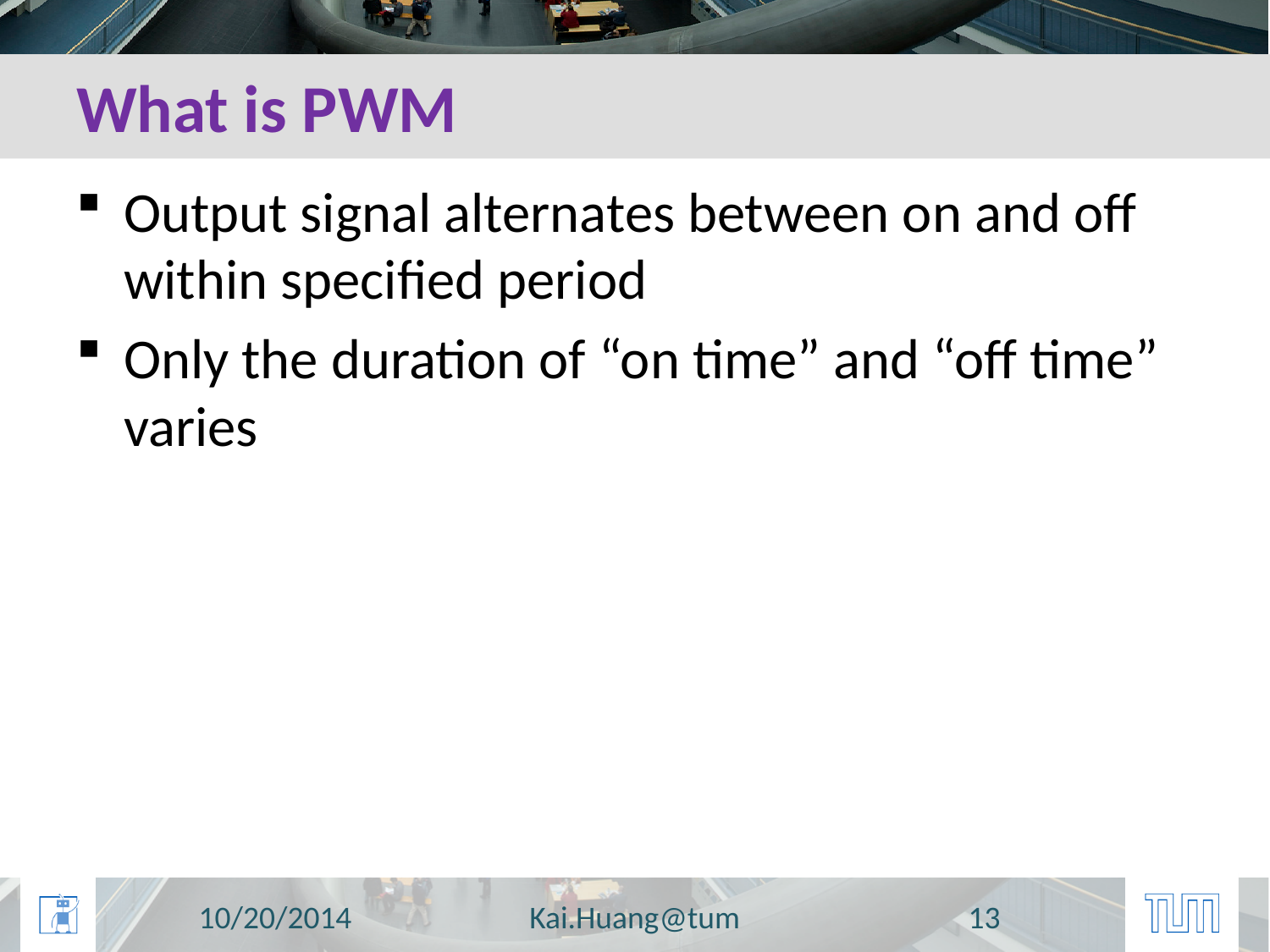

# What is PWM
Output signal alternates between on and off within specified period
Only the duration of “on time” and “off time” varies
10/20/2014
Kai.Huang@tum
13